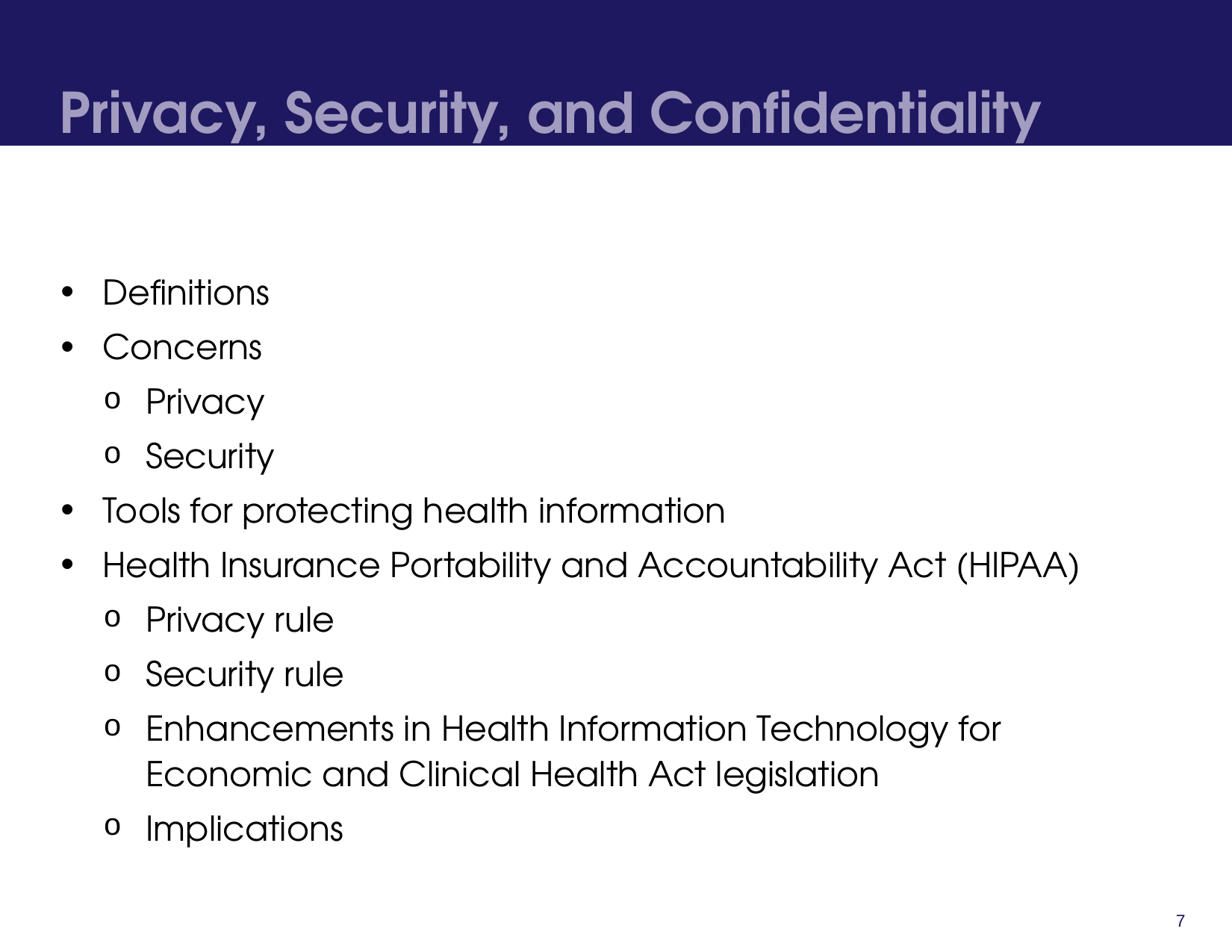

# Privacy, Security, and Confidentiality
Definitions
Concerns
Privacy
Security
Tools for protecting health information
Health Insurance Portability and Accountability Act (HIPAA)
Privacy rule
Security rule
Enhancements in Health Information Technology for Economic and Clinical Health Act legislation
Implications
7